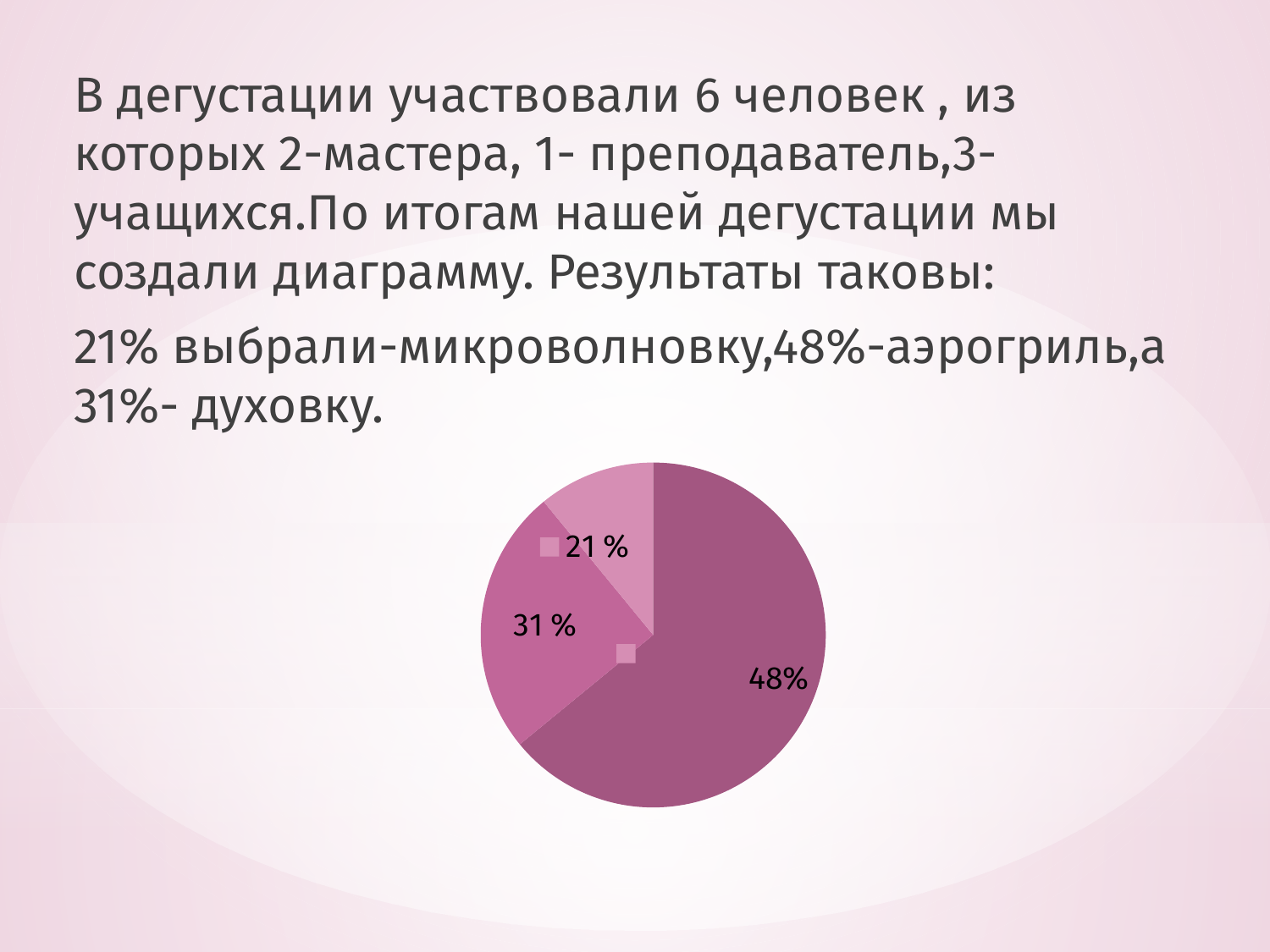

В дегустации участвовали 6 человек , из которых 2-мастера, 1- преподаватель,3-учащихся.По итогам нашей дегустации мы создали диаграмму. Результаты таковы:
21% выбрали-микроволновку,48%-аэрогриль,а  31%- духовку.

### Chart

| Category | Продажи |
|---|---|
| Кв. 1 | 8.2 |
| Кв. 2 | 3.2 |
| Кв. 3 | 1.4 |